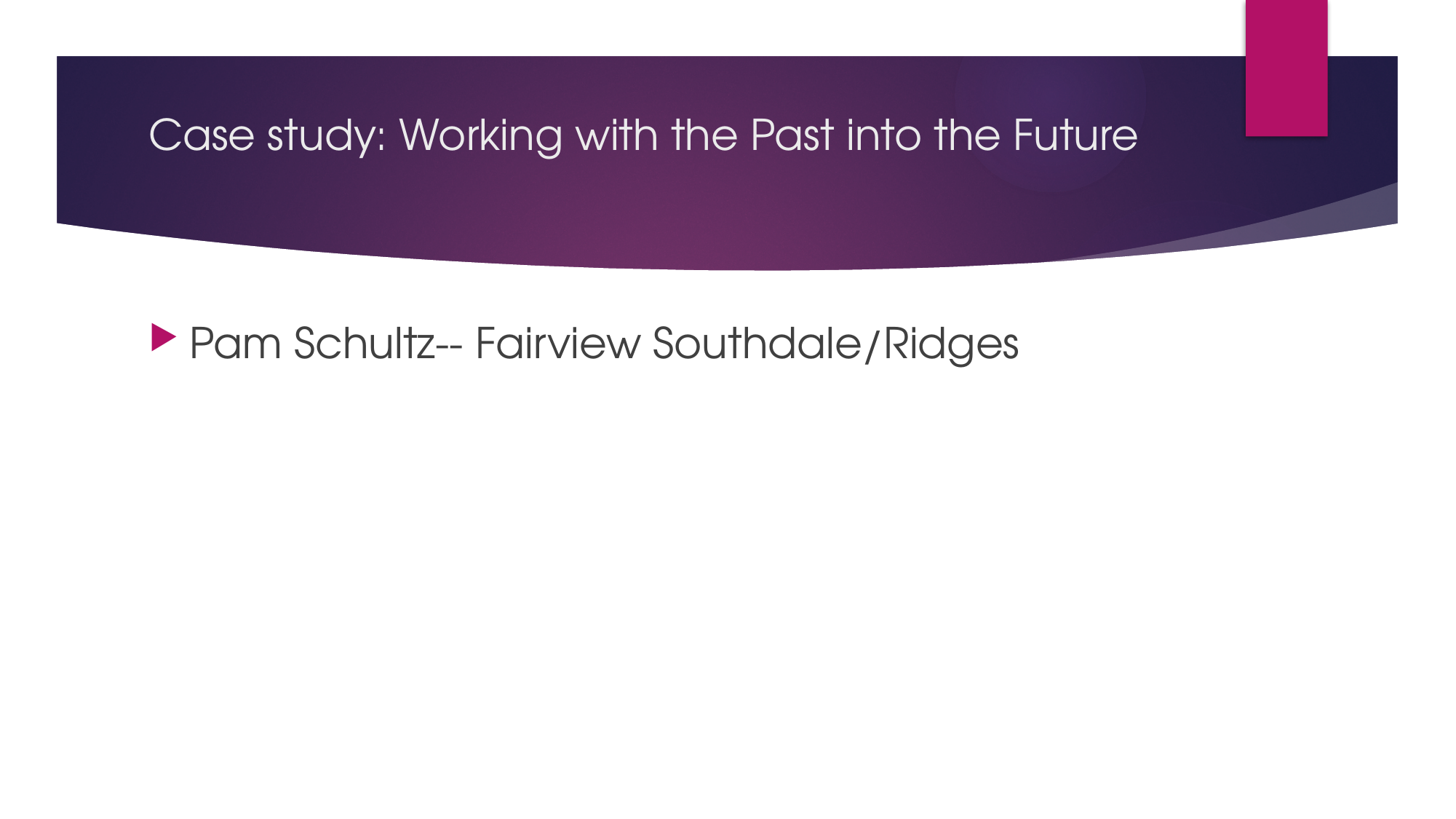

# Case study: Working with the Past into the Future
Pam Schultz-- Fairview Southdale/Ridges